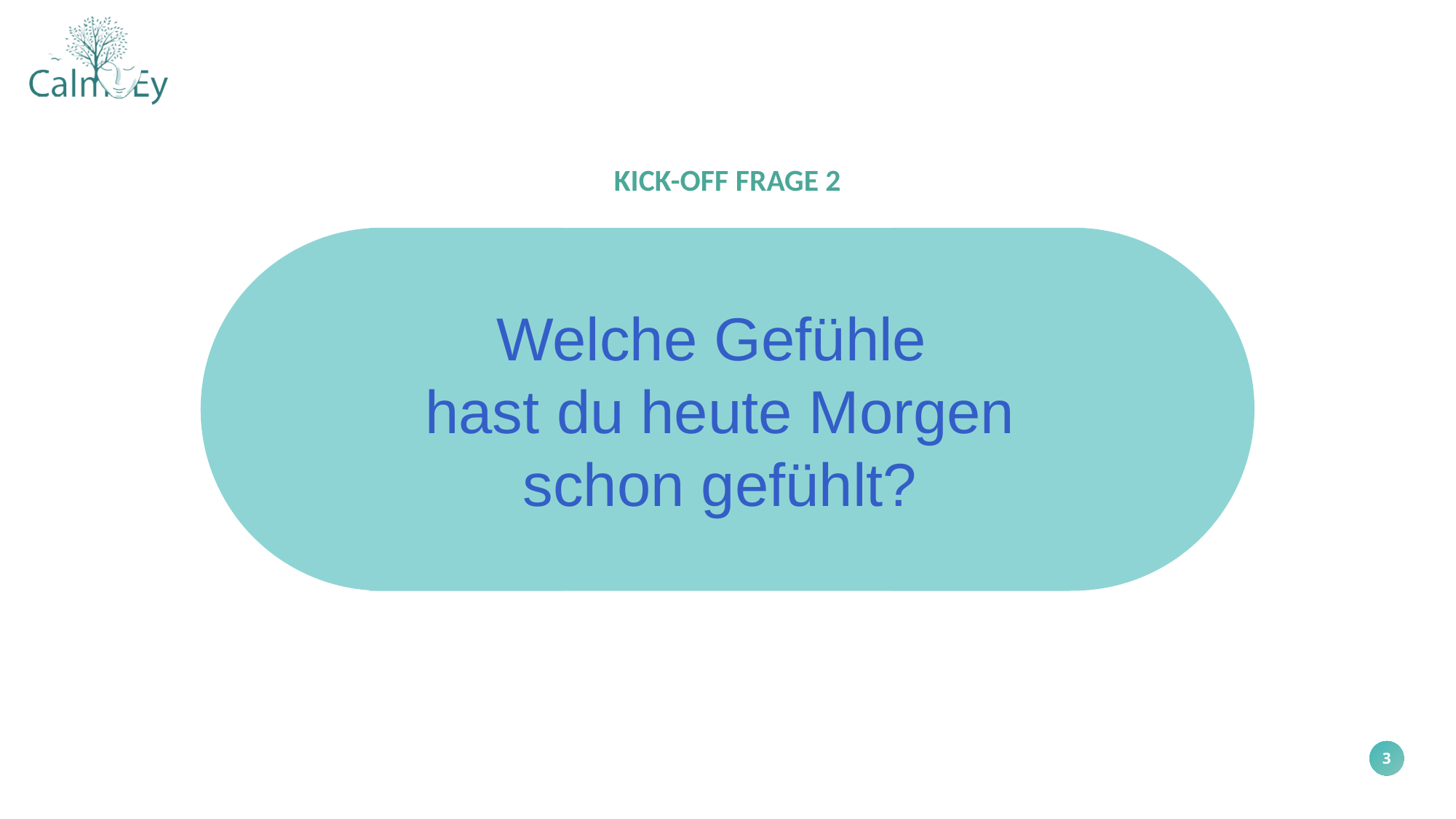

KICK-OFF FRAGE 2

Welche Gefühle
hast du heute Morgen schon gefühlt?